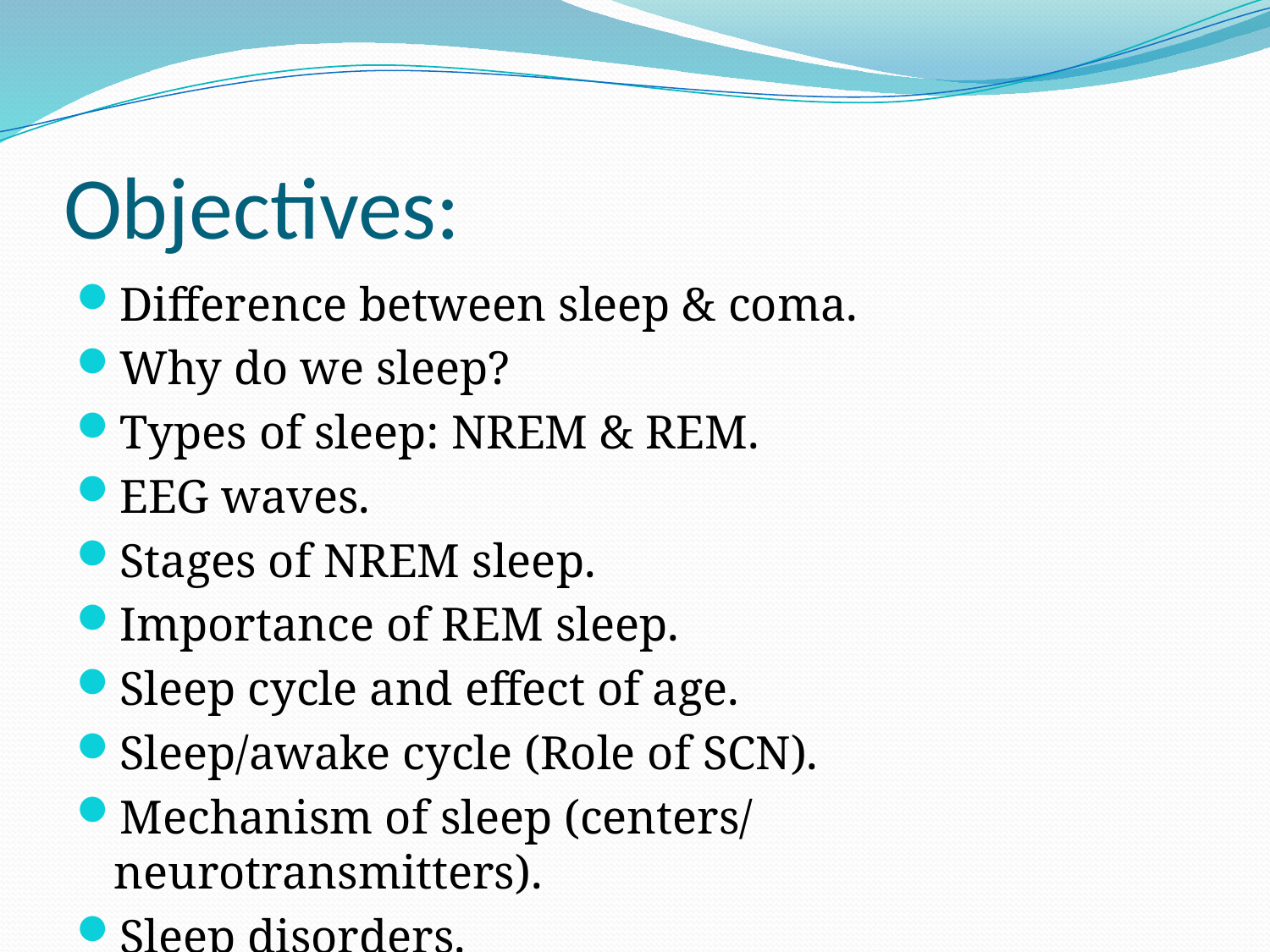

# Objectives:
Difference between sleep & coma.
Why do we sleep?
Types of sleep: NREM & REM.
EEG waves.
Stages of NREM sleep.
Importance of REM sleep.
Sleep cycle and effect of age.
Sleep/awake cycle (Role of SCN).
Mechanism of sleep (centers/ neurotransmitters).
Sleep disorders.